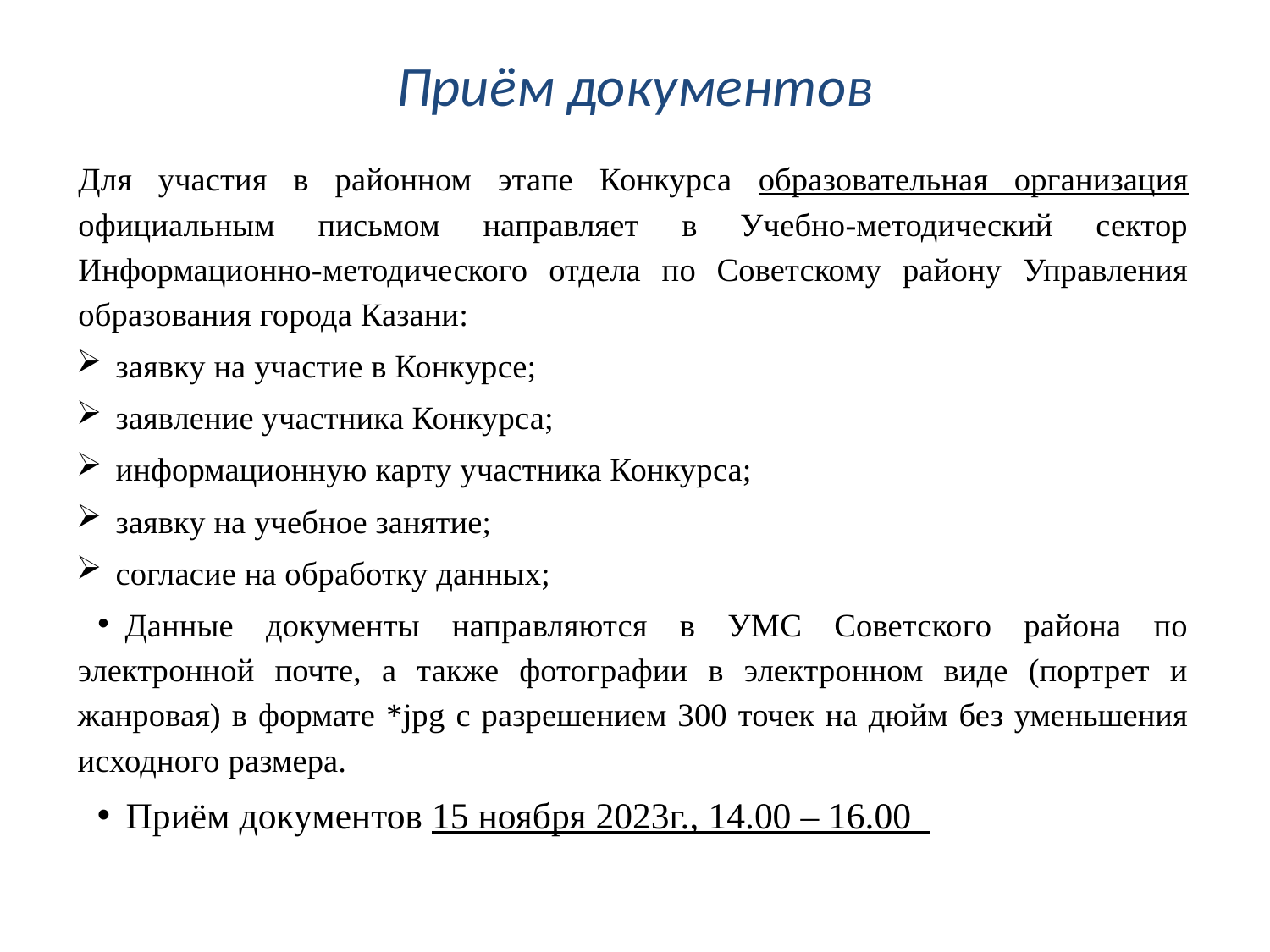

# Приём документов
Для участия в районном этапе Конкурса образовательная организация официальным письмом направляет в Учебно-методический сектор Информационно-методического отдела по Советскому району Управления образования города Казани:
заявку на участие в Конкурсе;
заявление участника Конкурса;
информационную карту участника Конкурса;
заявку на учебное занятие;
согласие на обработку данных;
Данные документы направляются в УМС Советского района по электронной почте, а также фотографии в электронном виде (портрет и жанровая) в формате *jpg с разрешением 300 точек на дюйм без уменьшения исходного размера.
Приём документов 15 ноября 2023г., 14.00 – 16.00